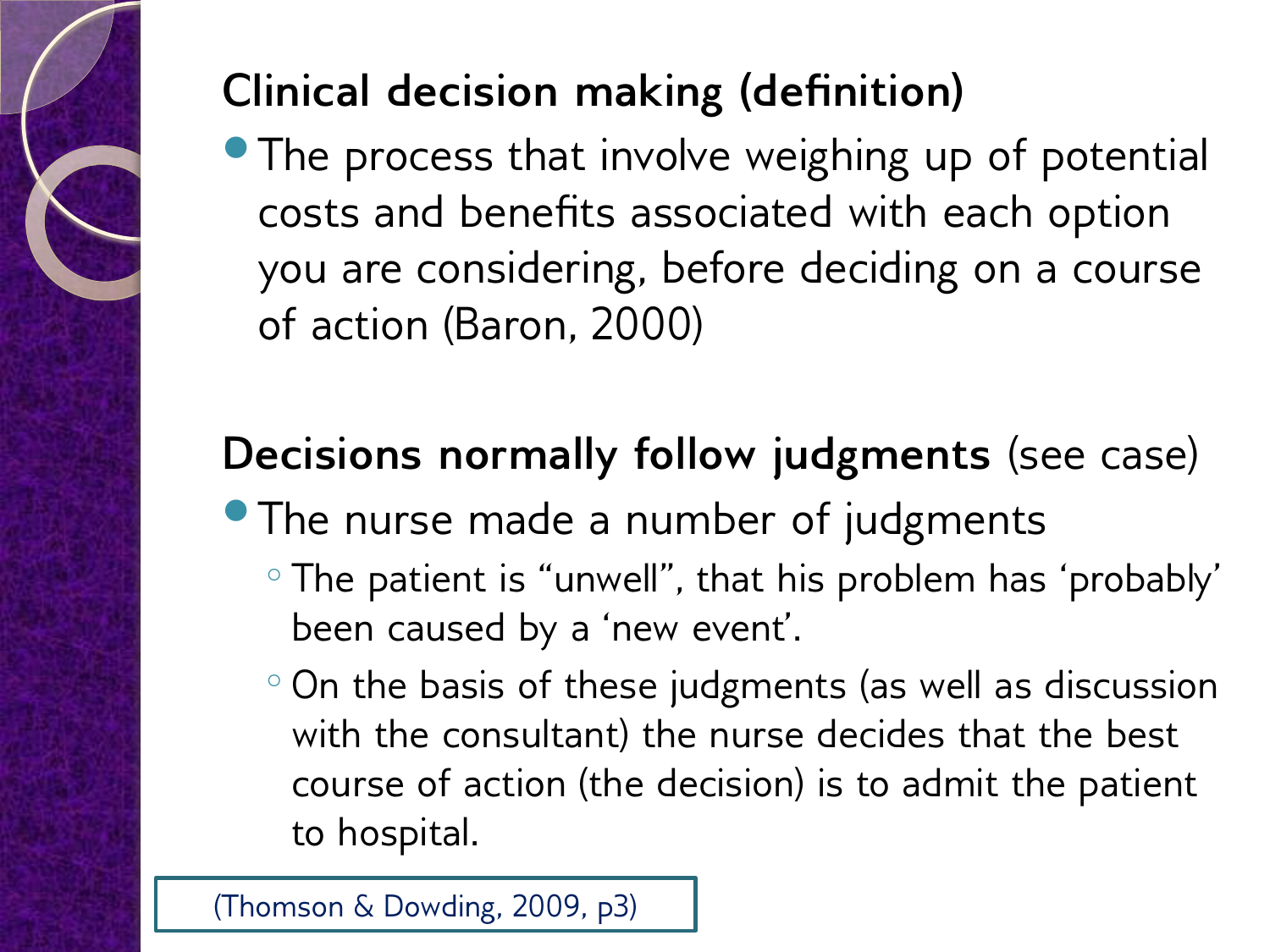

Clinical decision making (definition)
The process that involve weighing up of potential costs and benefits associated with each option you are considering, before deciding on a course of action (Baron, 2000)

Decisions normally follow judgments (see case)
The nurse made a number of judgments
The patient is “unwell”, that his problem has ‘probably’ been caused by a ‘new event’.
On the basis of these judgments (as well as discussion with the consultant) the nurse decides that the best course of action (the decision) is to admit the patient to hospital.

(Thomson & Dowding, 2009, p3)